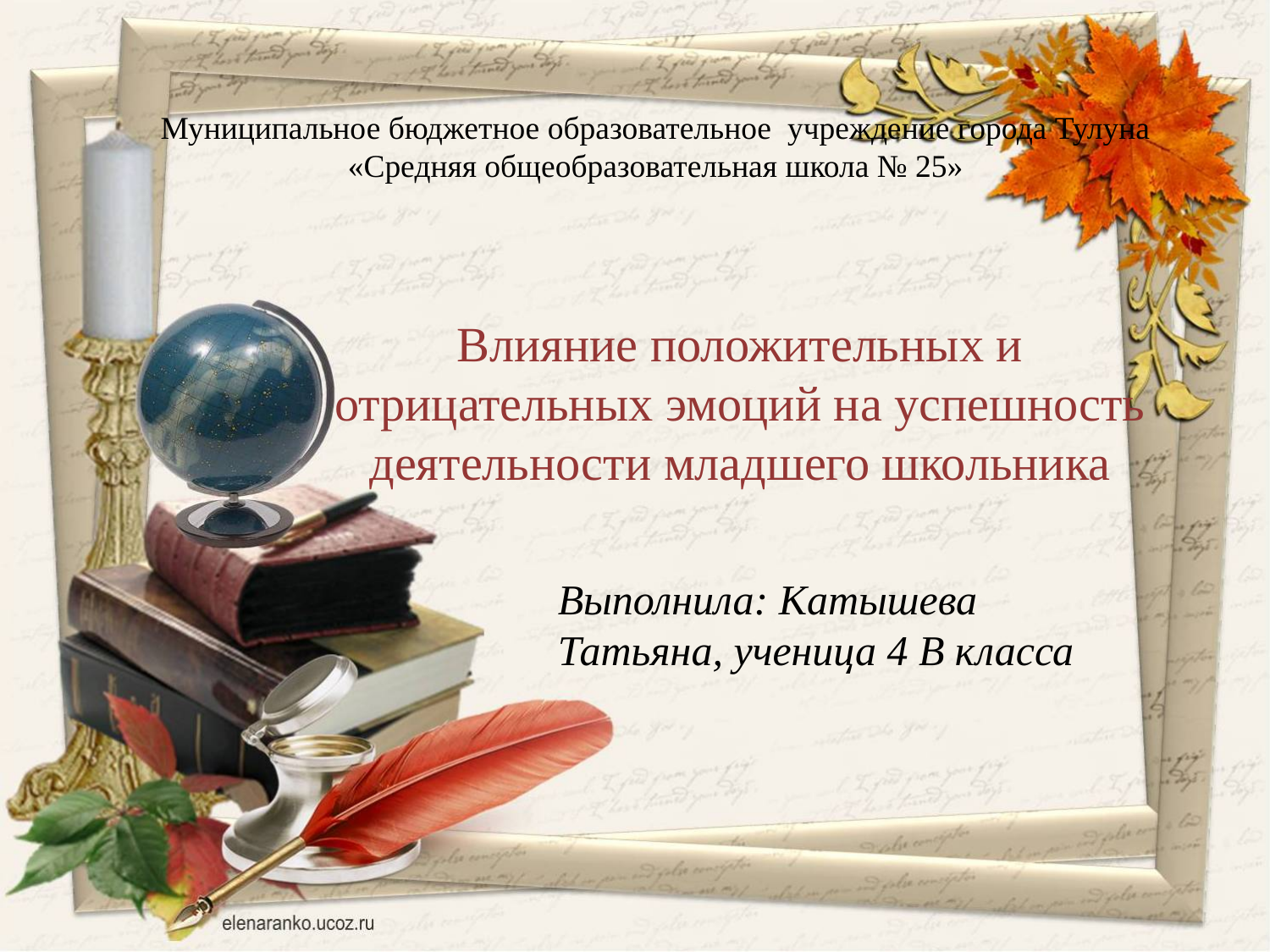

Муниципальное бюджетное образовательное  учреждение города Тулуна
«Средняя общеобразовательная школа № 25»
Влияние положительных и отрицательных эмоций на успешность деятельности младшего школьника
Выполнила: Катышева Татьяна, ученица 4 В класса